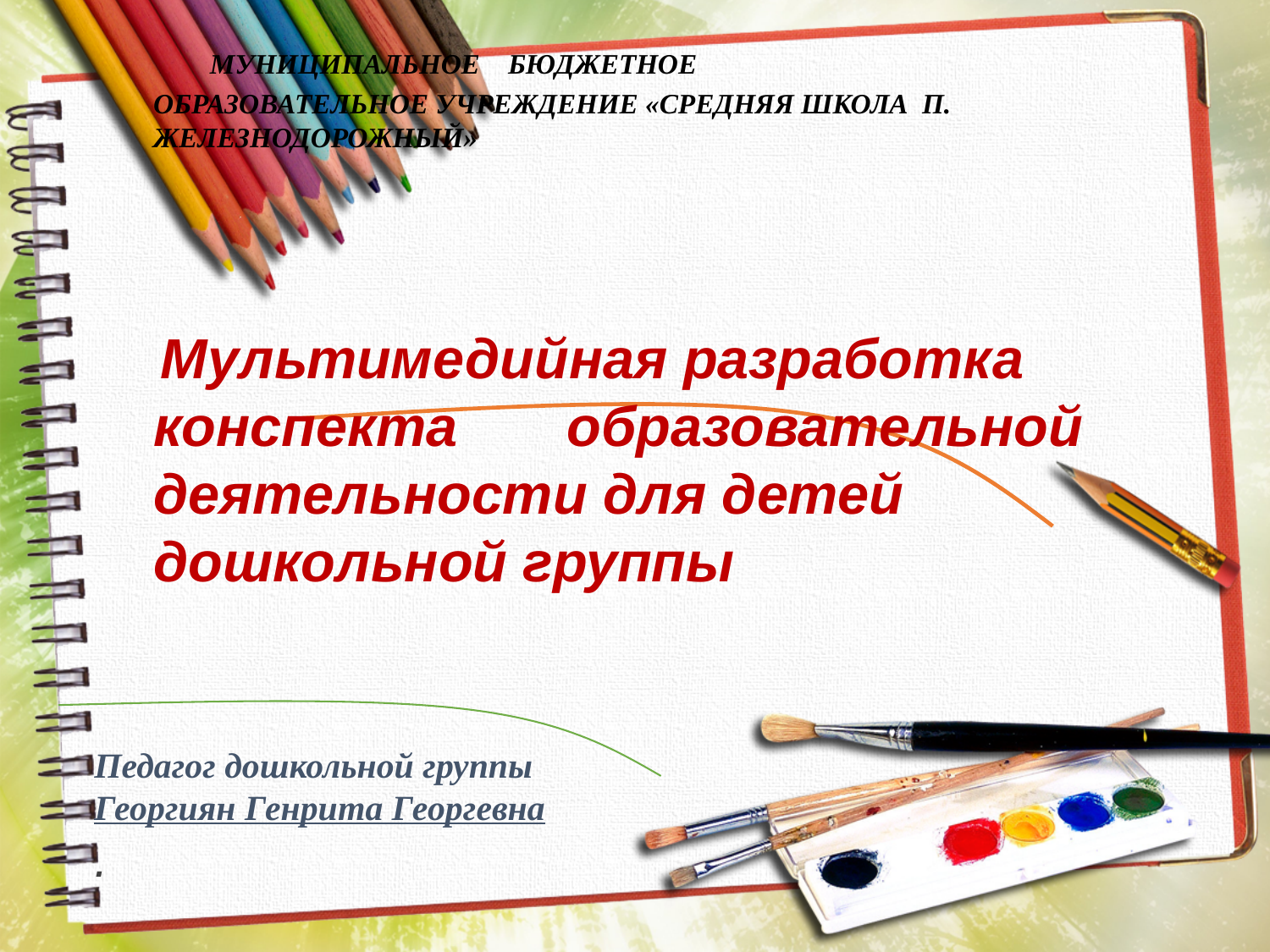

МУНИЦИПАЛЬНОЕ    БЮДЖЕТНОЕ
ОБРАЗОВАТЕЛЬНОЕ УЧРЕЖДЕНИЕ «СРЕДНЯЯ ШКОЛА  П. ЖЕЛЕЗНОДОРОЖНЫЙ»

 Мультимедийная разработка конспекта       образовательной деятельности для детей   дошкольной группы

Педагог дошкольной группы
Георгиян Генрита Георгевна
.